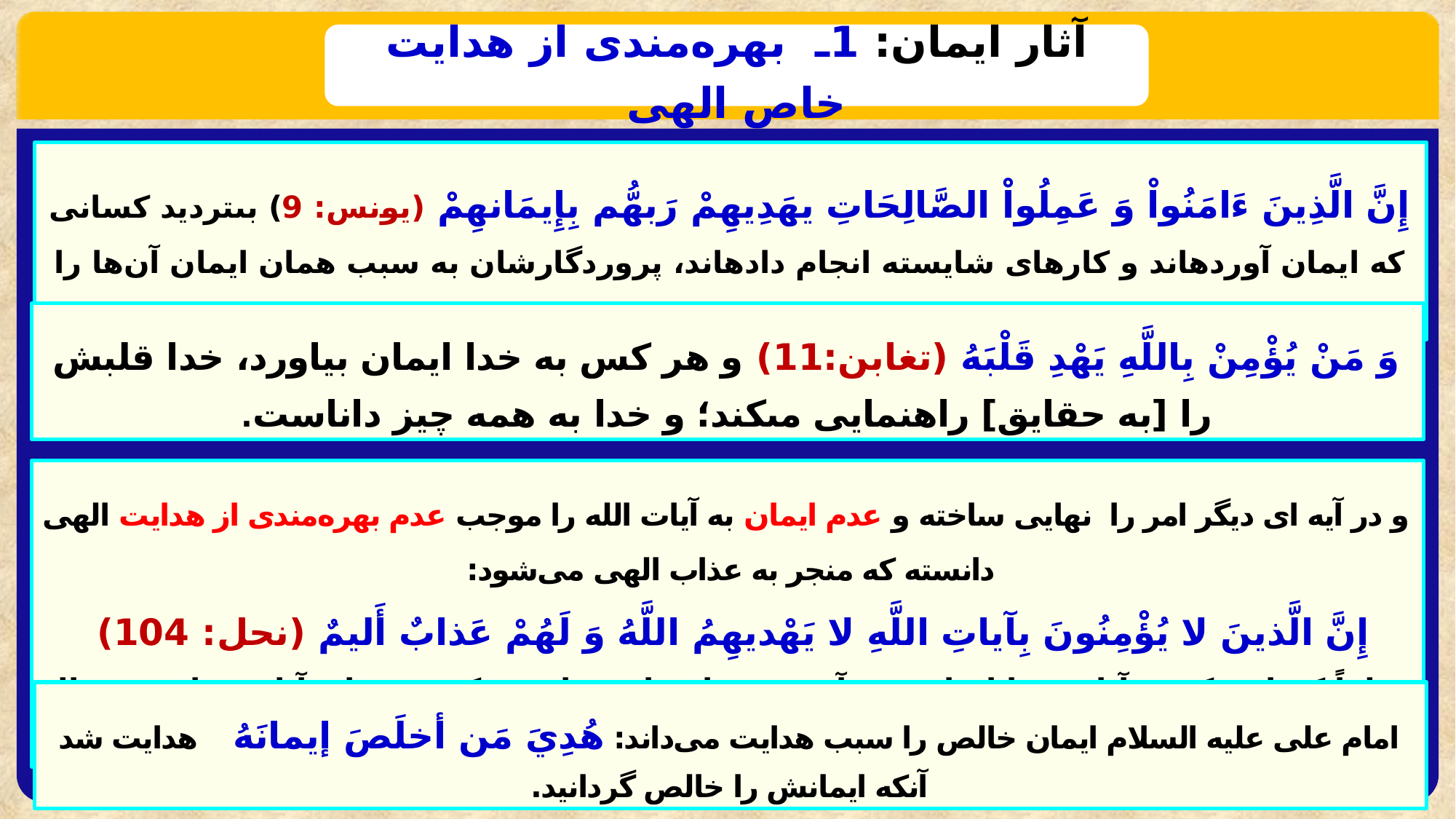

آثار ایمان: 1ـ  بهره‌مندی از هدایت خاص الهی

إِنَّ الَّذِینَ ءَامَنُواْ وَ عَمِلُواْ الصَّالِحَاتِ یهَدِیهِمْ رَبهُّم بِإِیمَانهِمْ (یونس: 9) بى‏ترديد كسانى كه ايمان آورده‏اند و كارهاى شايسته انجام داده‏اند، پروردگارشان به سبب همان ايمان آن‌ها را (به راه سعادت و طريق بهشت) رهبرى كند.
وَ مَنْ يُؤْمِنْ بِاللَّهِ يَهْدِ قَلْبَهُ‏ (تغابن:11) و هر كس به خدا ايمان بياورد، خدا قلبش را [به حقايق] راهنمايى مى‏كند؛ و خدا به همه چيز داناست.
و در آیه ای دیگر امر را  نهایی ساخته و عدم ایمان به آیات الله را موجب عدم بهره‌مندی از هدایت الهی دانسته که منجر به عذاب الهی می‌شود:
إِنَّ الَّذينَ لا يُؤْمِنُونَ بِآياتِ اللَّهِ لا يَهْديهِمُ‏ اللَّهُ وَ لَهُمْ عَذابٌ أَليمٌ (نحل: 104)
قطعاً كسانى كه به آيات خدا ايمان نمی‌آورند، خدا هدايت‌شان نمى‏كند، و براى آنان عذابى دردناك است.
امام على عليه السلام ایمان خالص را سبب هدایت می‌داند: هُدِيَ مَن أخلَصَ إيمانَهُ   هدايت شد آنكه ايمانش را خالص گردانيد.